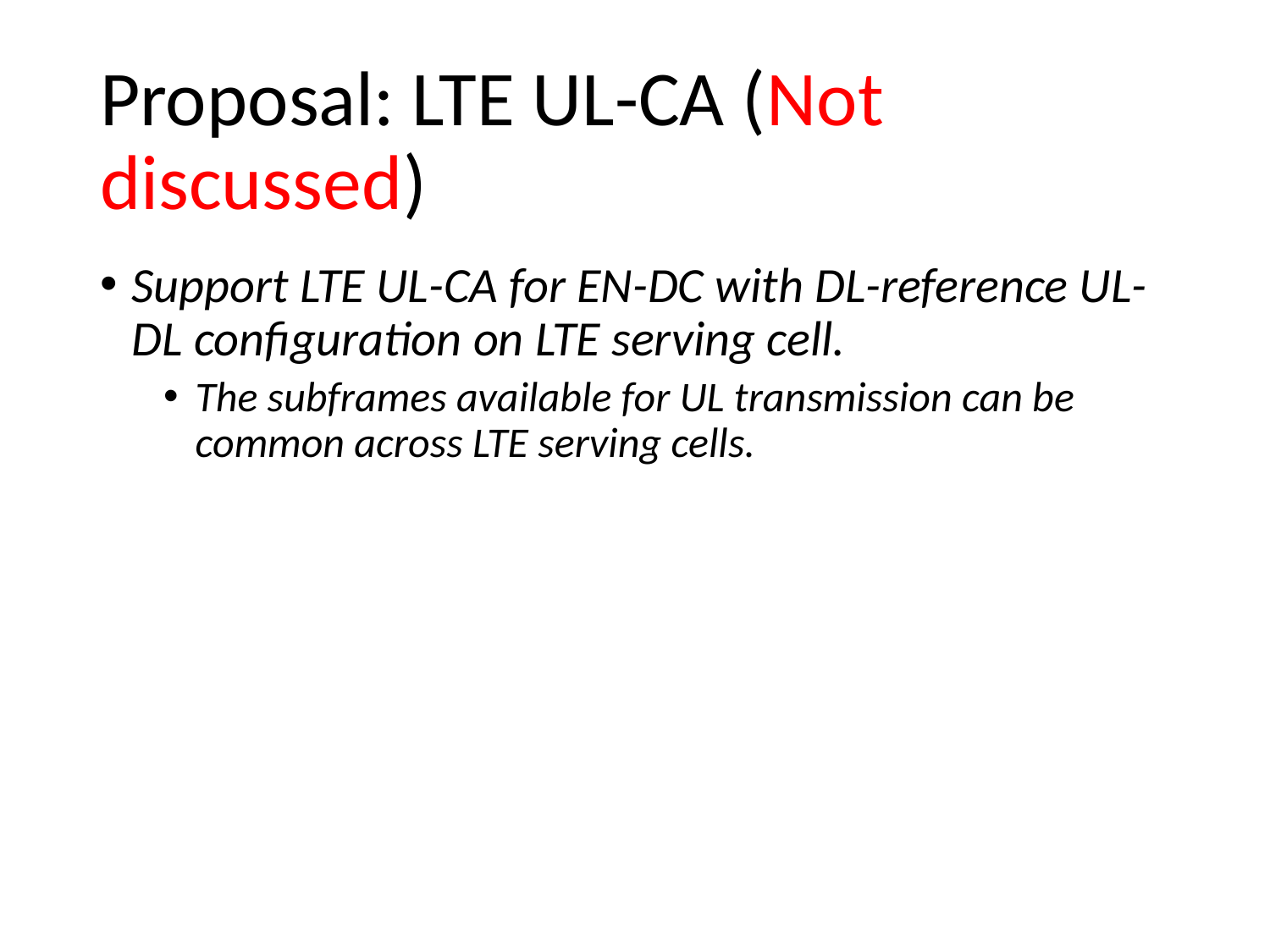

# Proposal: LTE UL-CA (Not discussed)
Support LTE UL-CA for EN-DC with DL-reference UL-DL configuration on LTE serving cell.
The subframes available for UL transmission can be common across LTE serving cells.